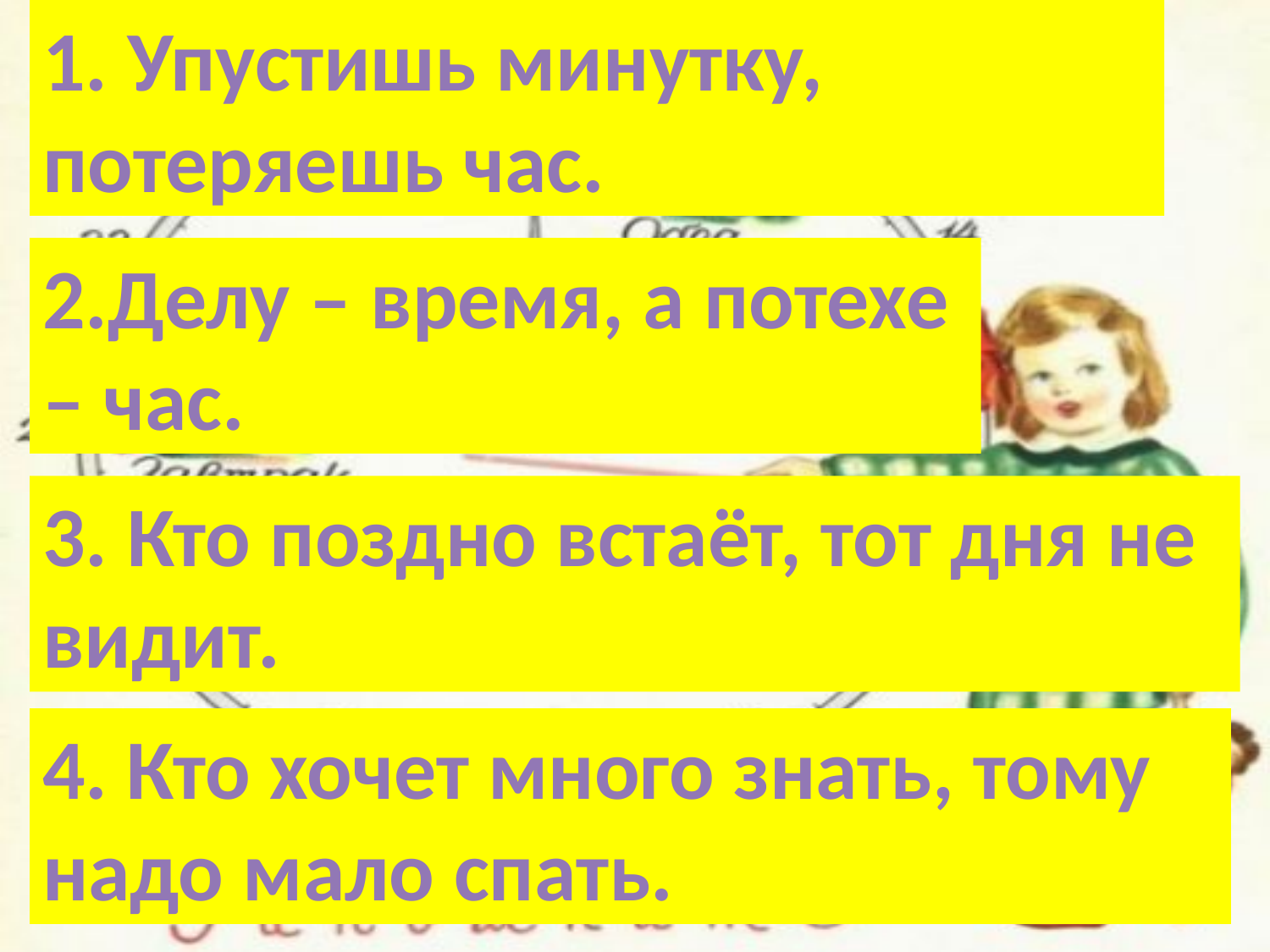

1. Упустишь минутку, потеряешь час.
2.Делу – время, а потехе – час.
3. Кто поздно встаёт, тот дня не видит.
4. Кто хочет много знать, тому надо мало спать.